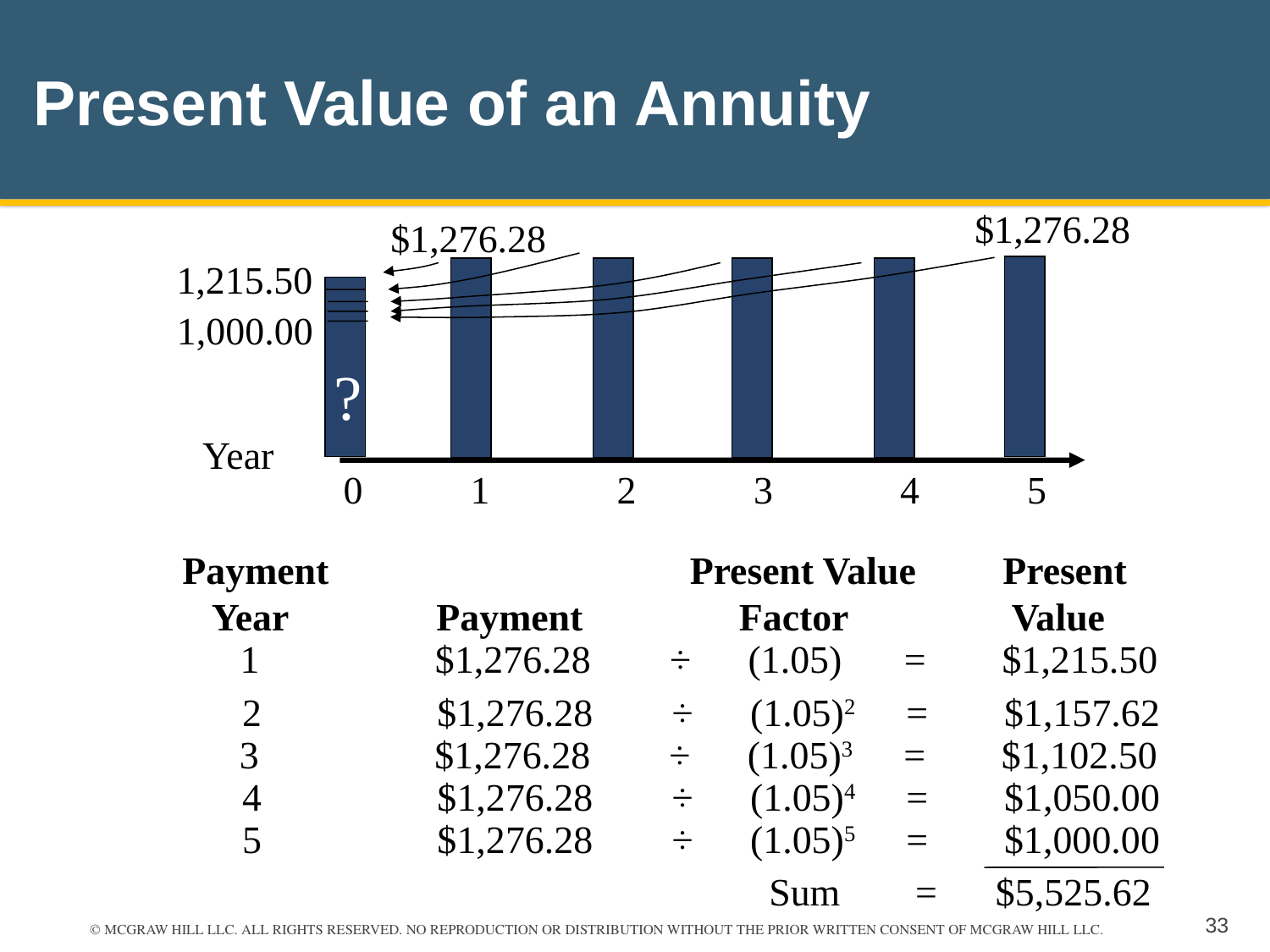

# Present Value of an Annuity
$1,276.28
$1,276.28
1,215.50

1,000.00

?
0	1	  2	   3	     4	     5

Year
Payment		             Present Value	      Present
   Year		Payment	     Factor	       Value
1	       $1,276.28	     ÷	(1.05)	   =	$1,215.50
2	       $1,276.28	     ÷	(1.05)2	   =	$1,157.62
3	       $1,276.28	     ÷	(1.05)3	   =	$1,102.50
4	       $1,276.28	     ÷	(1.05)4	   =	$1,050.00
5	       $1,276.28	     ÷	(1.05)5	   =	$1,000.00
Sum 	  =      $5,525.62

© MCGRAW HILL LLC. ALL RIGHTS RESERVED. NO REPRODUCTION OR DISTRIBUTION WITHOUT THE PRIOR WRITTEN CONSENT OF MCGRAW HILL LLC.
33